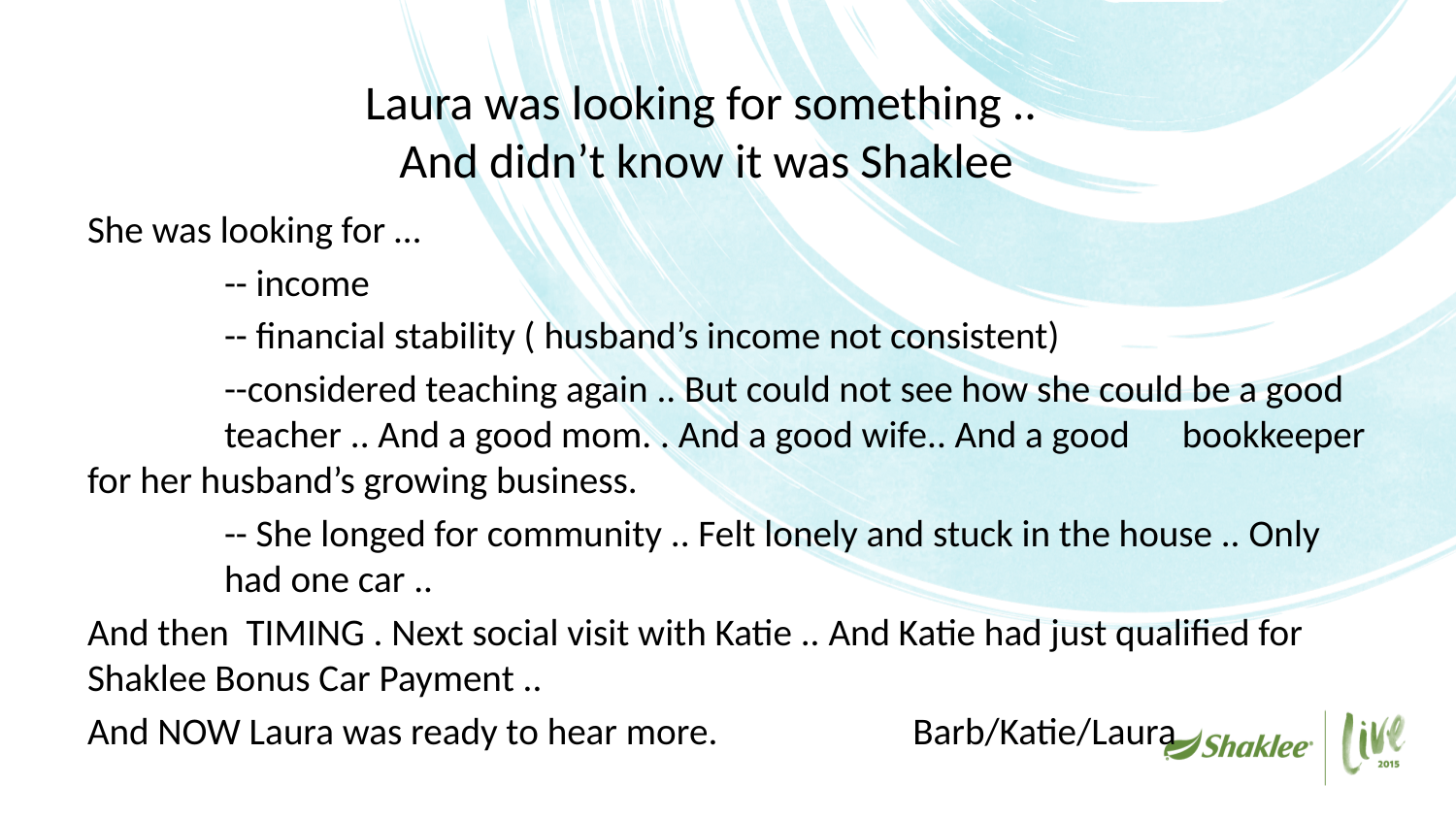

# Laura was looking for something .. And didn’t know it was Shaklee
She was looking for …
	-- income
	-- financial stability ( husband’s income not consistent)
	--considered teaching again .. But could not see how she could be a good 		teacher .. And a good mom. . And a good wife.. And a good 				bookkeeper for her husband’s growing business.
	-- She longed for community .. Felt lonely and stuck in the house .. Only 			had one car ..
And then  TIMING . Next social visit with Katie .. And Katie had just qualified for Shaklee Bonus Car Payment ..
And NOW Laura was ready to hear more.                       Barb/Katie/Laura